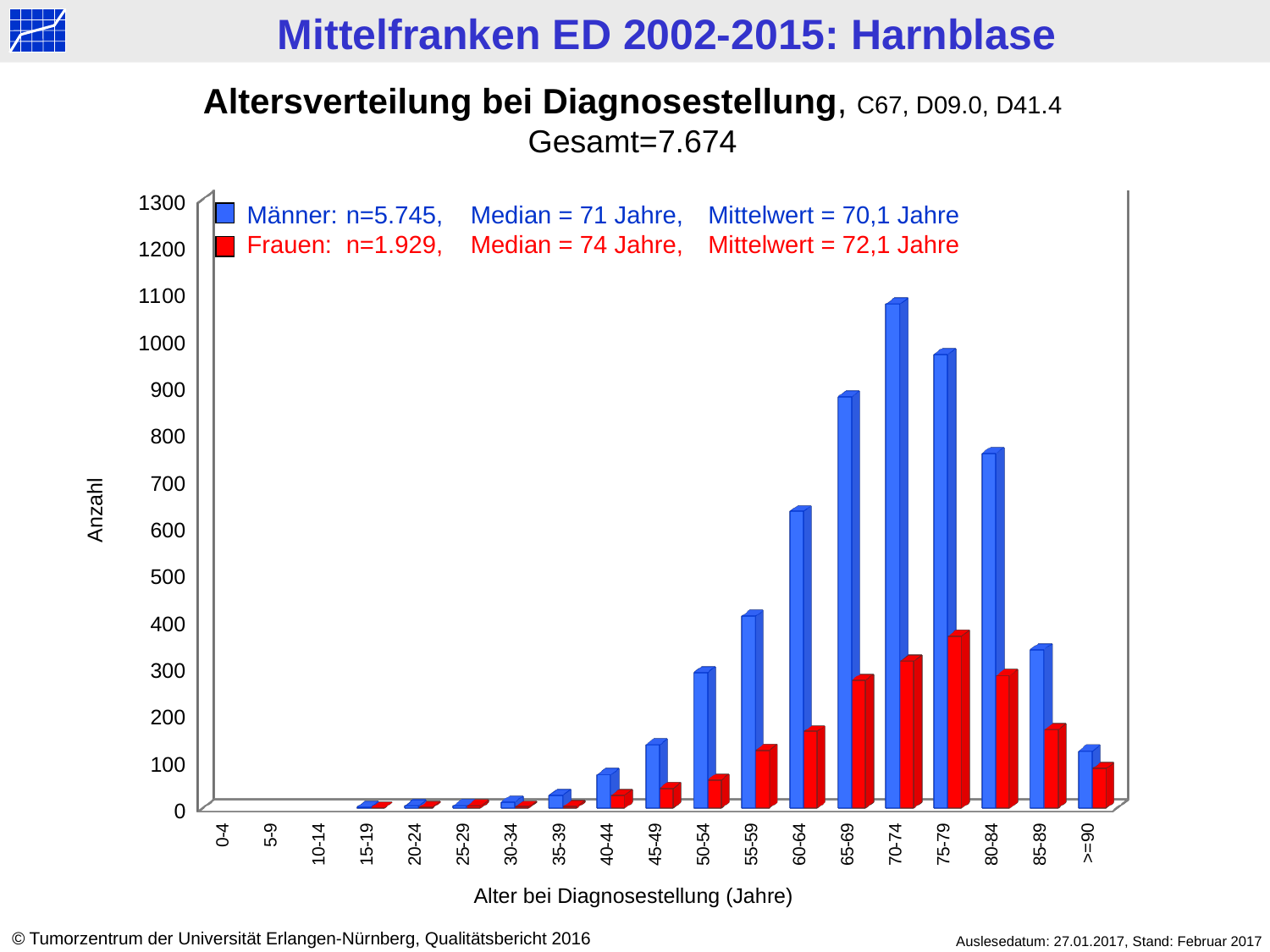

Altersverteilung bei Diagnosestellung, C67, D09.0, D41.4
Gesamt=7.674

[unsupported chart]

Männer: 	n=5.745,	Median = 71 Jahre,	Mittelwert = 70,1 Jahre
Frauen: 	n=1.929,	Median = 74 Jahre,	Mittelwert = 72,1 Jahre

Anzahl
Alter bei Diagnosestellung (Jahre)